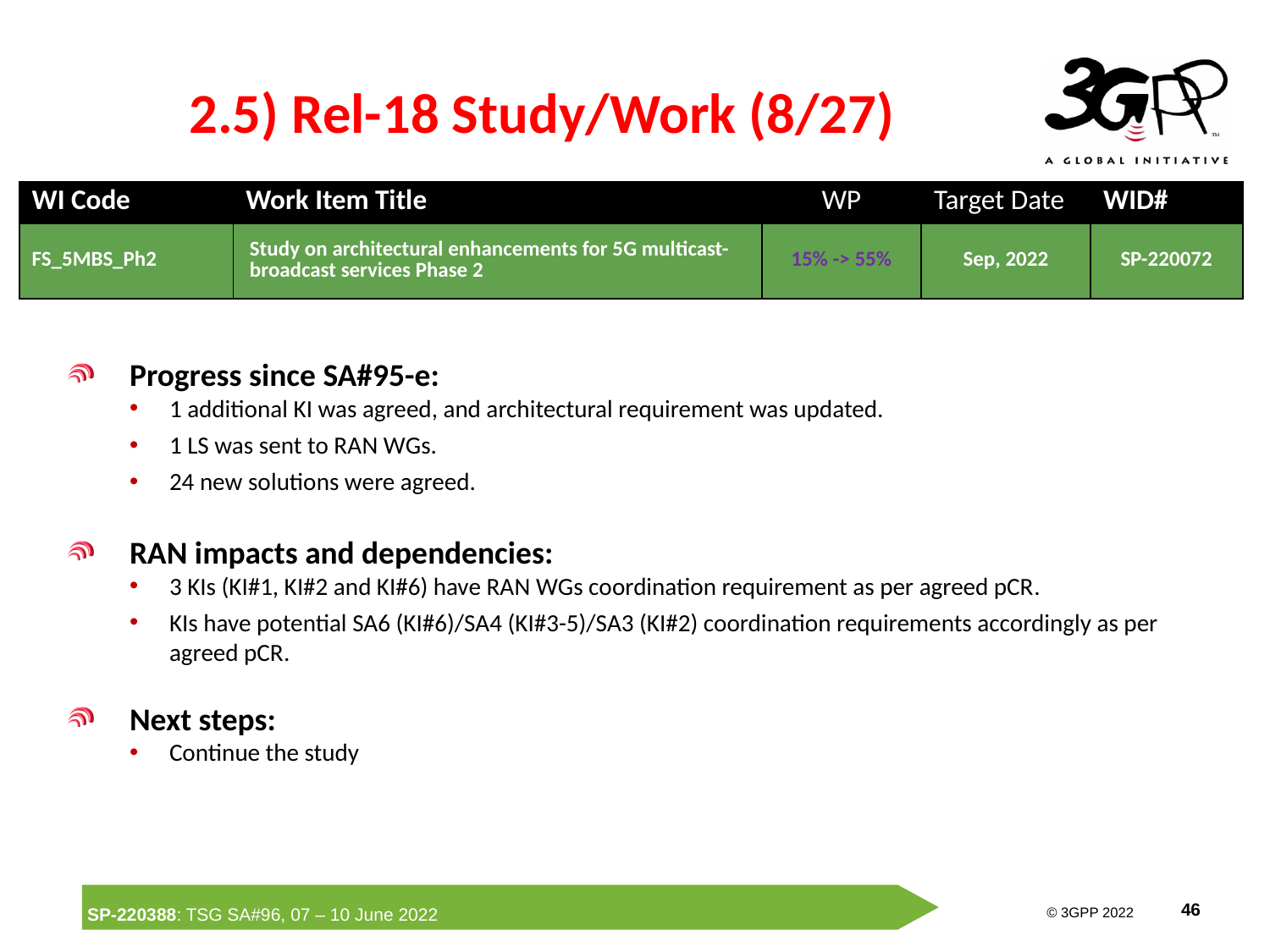

# 2.5) Rel-18 Study/Work (8/27)
| WI Code | Work Item Title | WP | Target Date | WID# |
| --- | --- | --- | --- | --- |
| FS\_5MBS\_Ph2 | Study on architectural enhancements for 5G multicast-broadcast services Phase 2 | 15% -> 55% | Sep, 2022 | SP-220072 |
Progress since SA#95-e:
1 additional KI was agreed, and architectural requirement was updated.
1 LS was sent to RAN WGs.
24 new solutions were agreed.

RAN impacts and dependencies:
3 KIs (KI#1, KI#2 and KI#6) have RAN WGs coordination requirement as per agreed pCR.
KIs have potential SA6 (KI#6)/SA4 (KI#3-5)/SA3 (KI#2) coordination requirements accordingly as per agreed pCR.

Next steps:
Continue the study